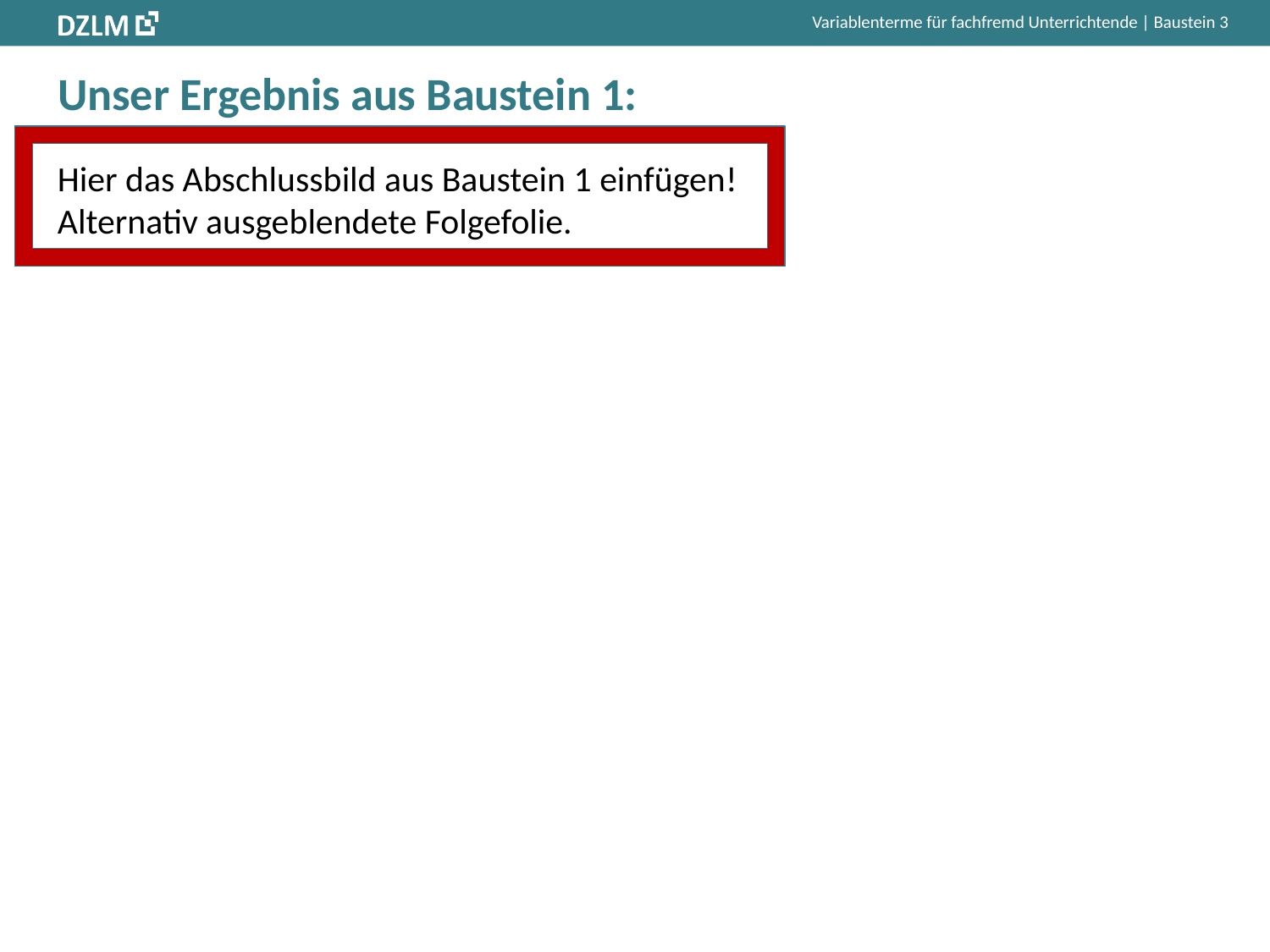

# Unser Ergebnis aus Baustein 1:

Hier das Abschlussbild aus Baustein 1 einfügen!
Alternativ ausgeblendete Folgefolie.